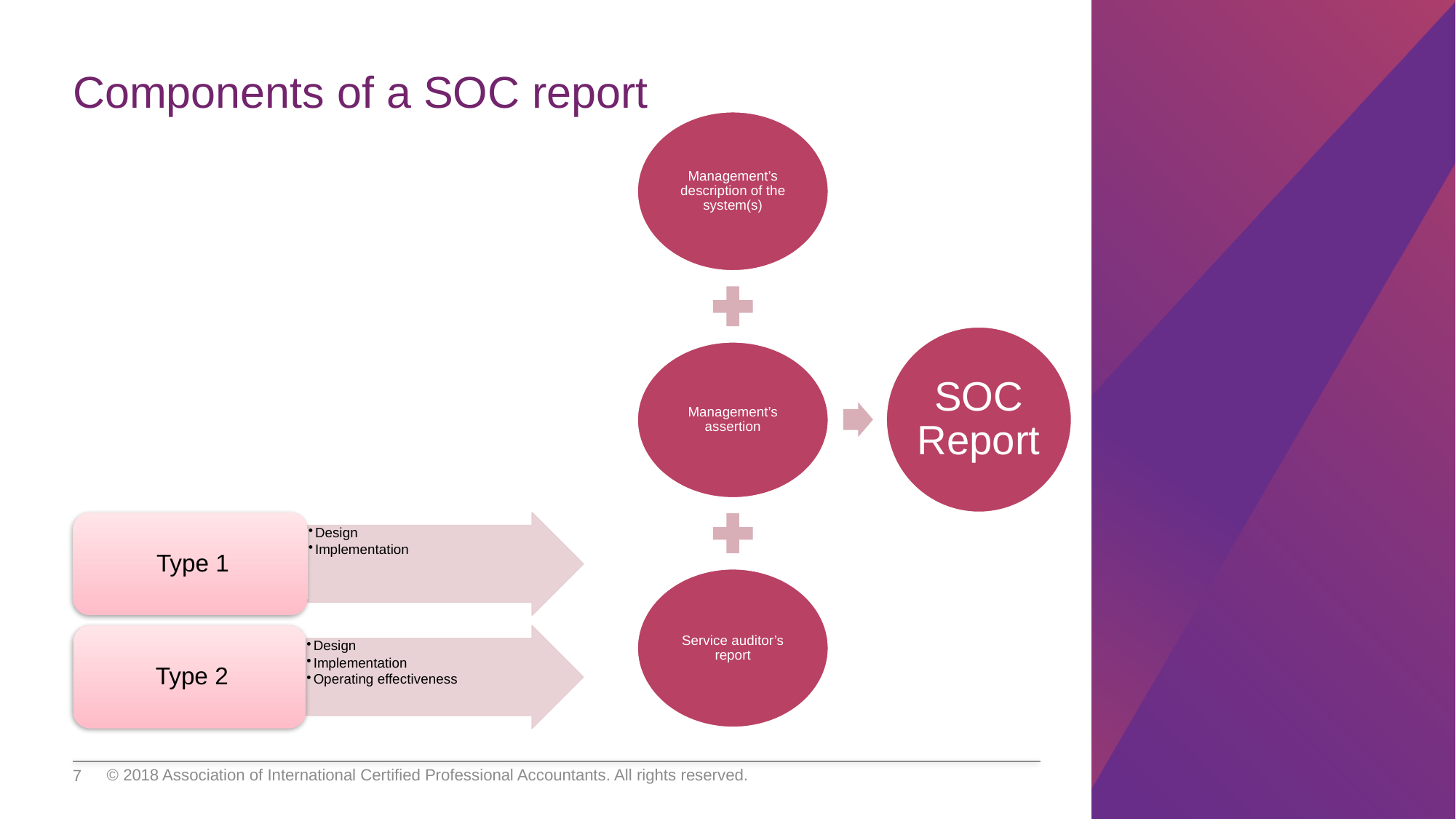

# Components of a SOC report
Management’s description of the system(s)

Management’s assertion

Service auditor’s report

SOC Report
Design
Implementation
Type 1
Design
Implementation
Operating effectiveness
Type 2
© 2018 Association of International Certified Professional Accountants. All rights reserved.
7